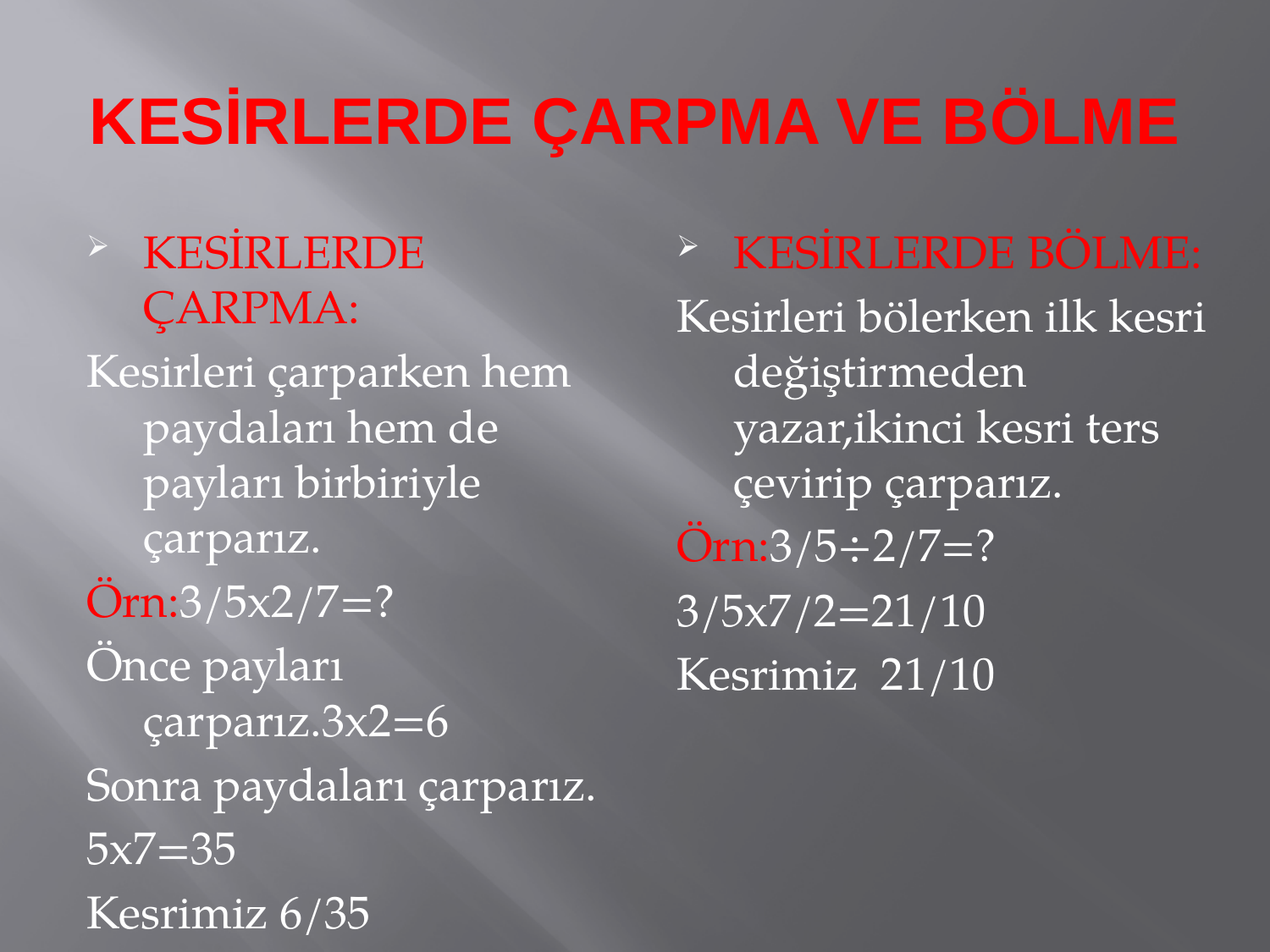

# KESİRLERDE ÇARPMA VE BÖLME
KESİRLERDE ÇARPMA:
Kesirleri çarparken hem paydaları hem de payları birbiriyle çarparız.
Örn:3/5x2/7=?
Önce payları çarparız.3x2=6
Sonra paydaları çarparız.
5x7=35
Kesrimiz 6/35
KESİRLERDE BÖLME:
Kesirleri bölerken ilk kesri değiştirmeden yazar,ikinci kesri ters çevirip çarparız.
Örn:3/5÷2/7=?
3/5x7/2=21/10
Kesrimiz  21/10